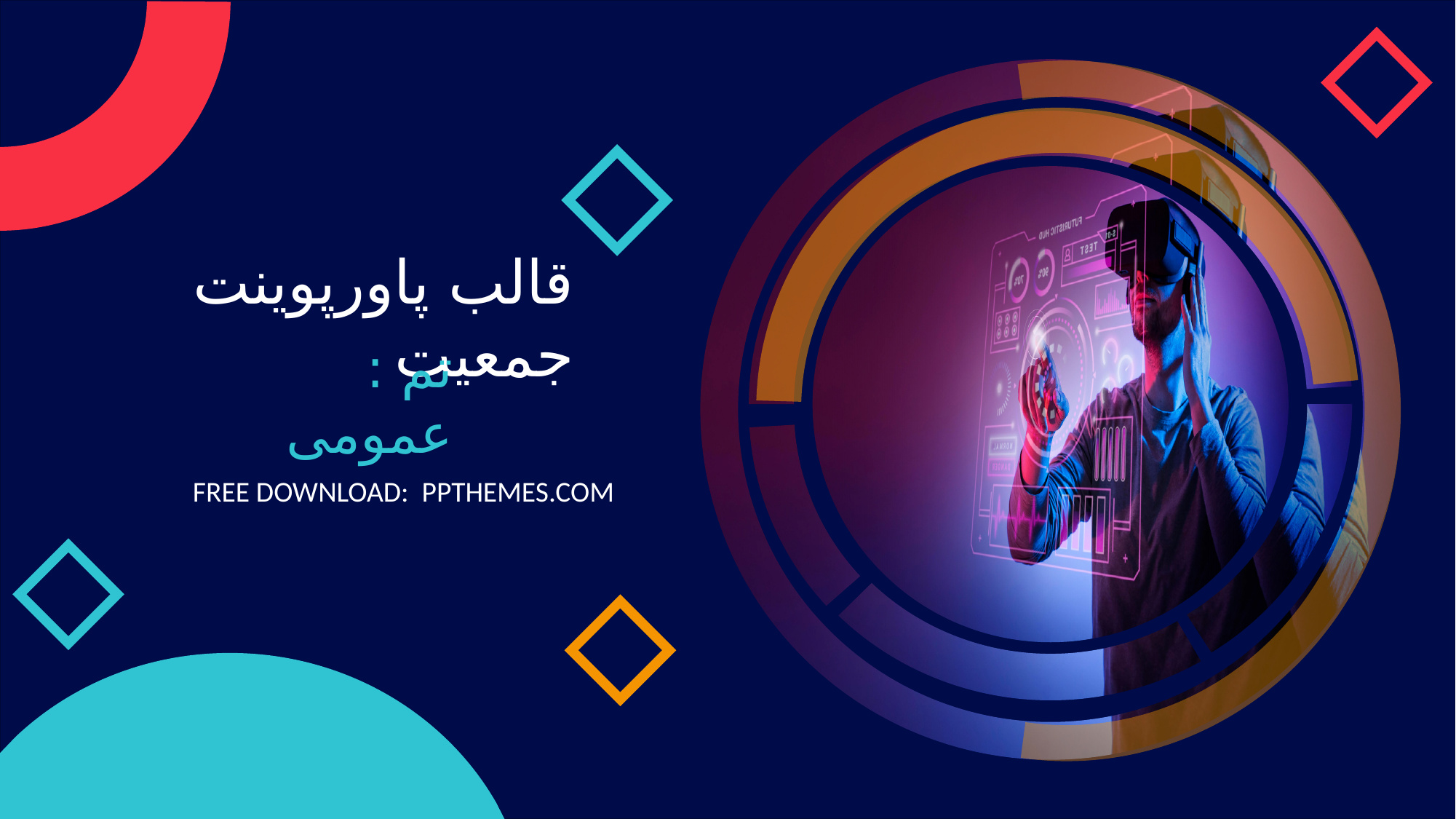

قالب پاورپوینت جمعیت
تم : عمومی
FREE DOWNLOAD:  PPTHEMES.COM